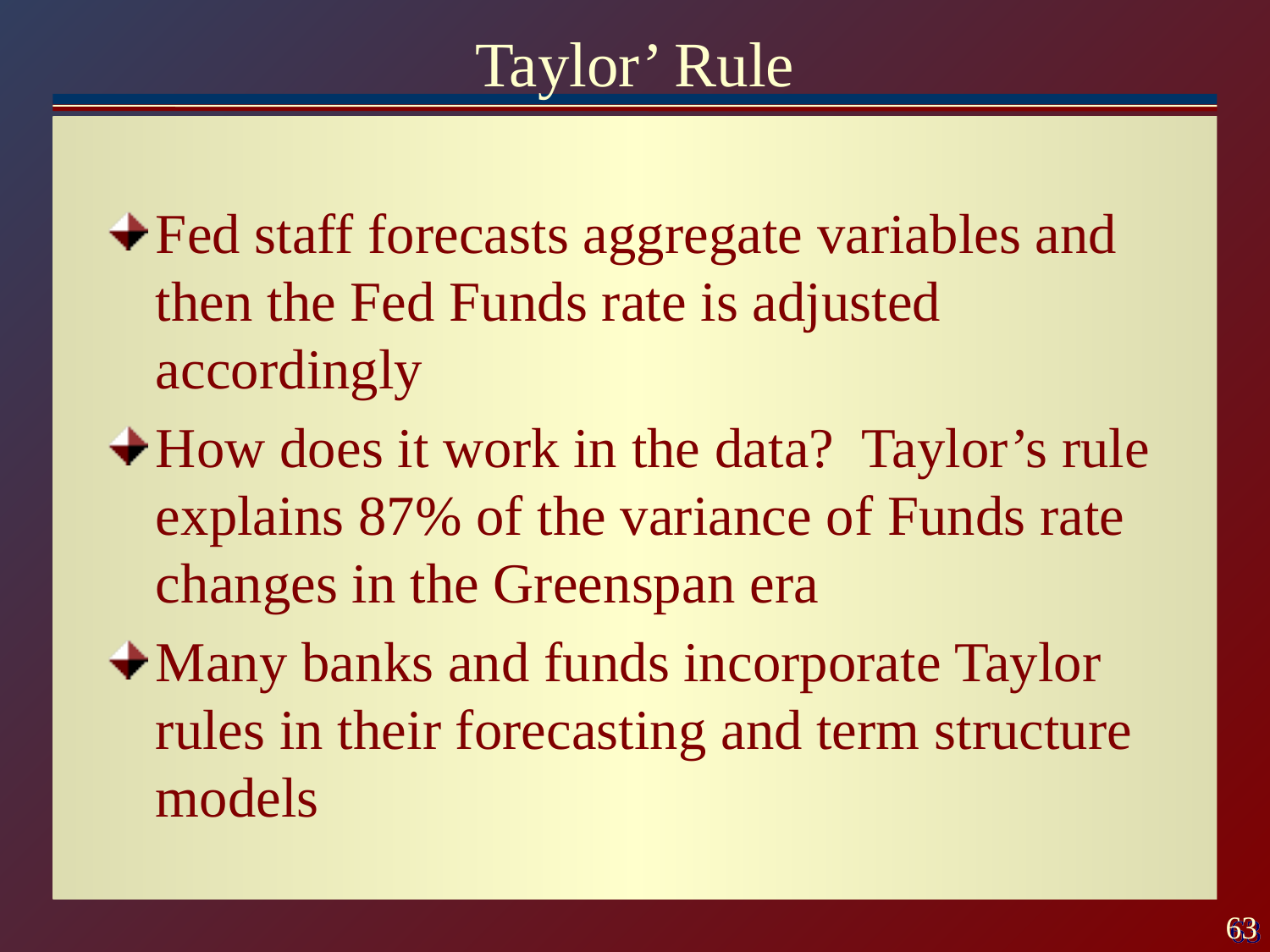

# Taylor’ Rule
Fed staff forecasts aggregate variables and then the Fed Funds rate is adjusted accordingly
How does it work in the data?  Taylor’s rule explains 87% of the variance of Funds rate changes in the Greenspan era
Many banks and funds incorporate Taylor rules in their forecasting and term structure models